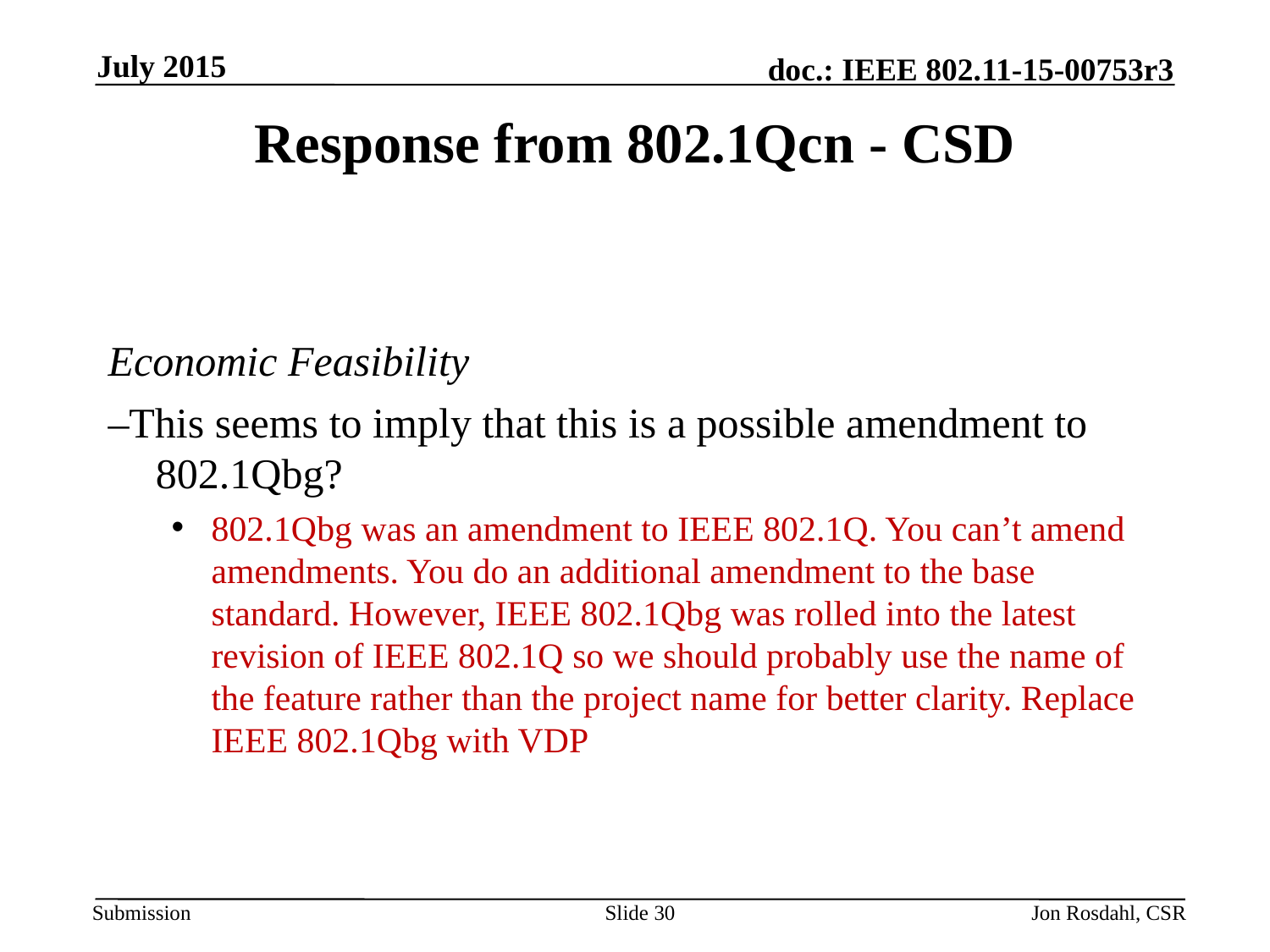

July 2015
# Response from 802.1Qcn - CSD

Economic Feasibility
–This seems to imply that this is a possible amendment to 802.1Qbg?
802.1Qbg was an amendment to IEEE 802.1Q. You can’t amend amendments. You do an additional amendment to the base standard. However, IEEE 802.1Qbg was rolled into the latest revision of IEEE 802.1Q so we should probably use the name of the feature rather than the project name for better clarity. Replace IEEE 802.1Qbg with VDP
Slide 30
Jon Rosdahl, CSR